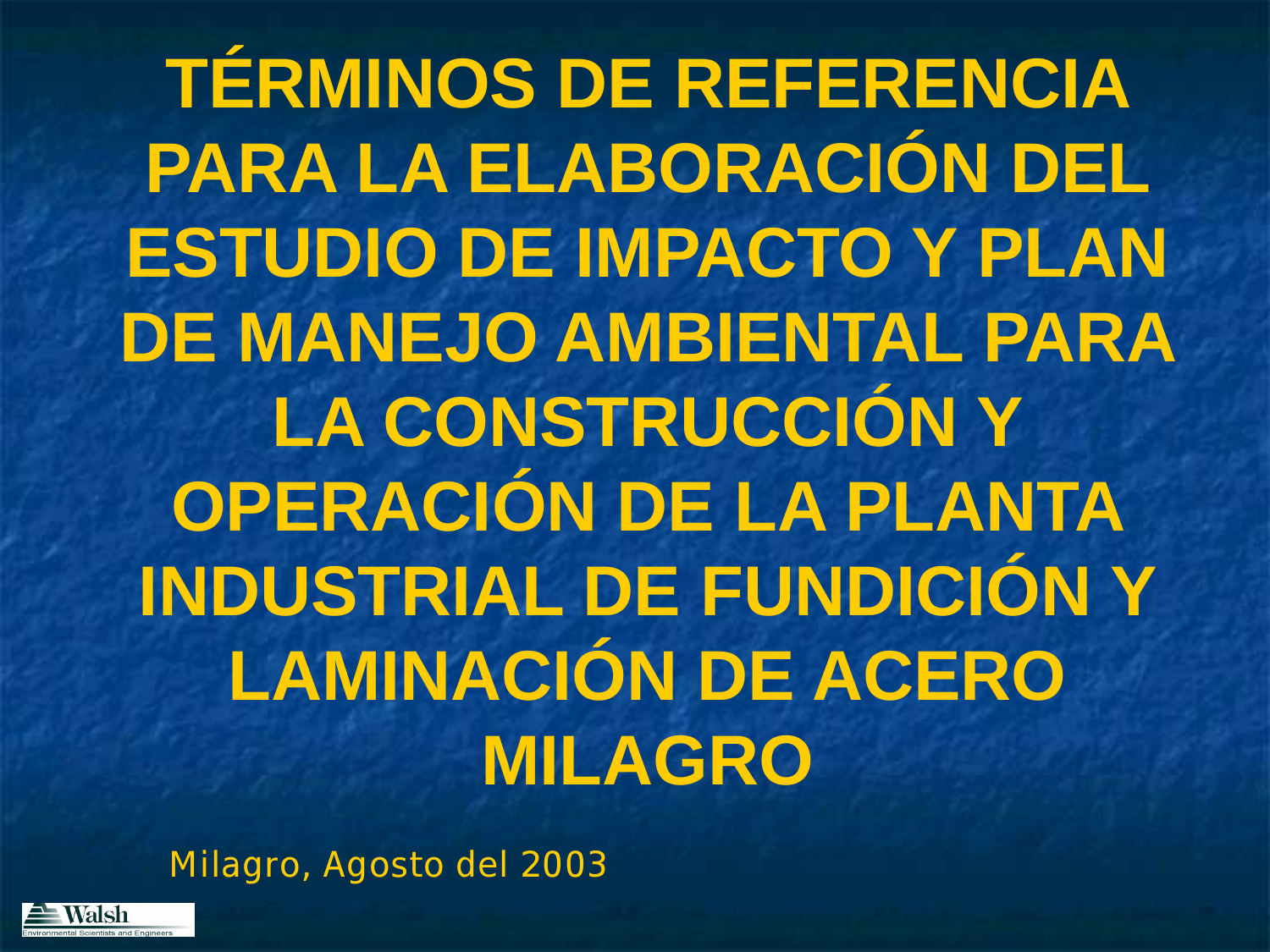

TÉRMINOS DE REFERENCIA PARA LA ELABORACIÓN DEL ESTUDIO DE IMPACTO Y PLAN DE MANEJO AMBIENTAL PARA LA CONSTRUCCIÓN Y OPERACIÓN DE LA PLANTA INDUSTRIAL DE FUNDICIÓN Y LAMINACIÓN DE ACERO MILAGRO
Milagro, Agosto del 2003